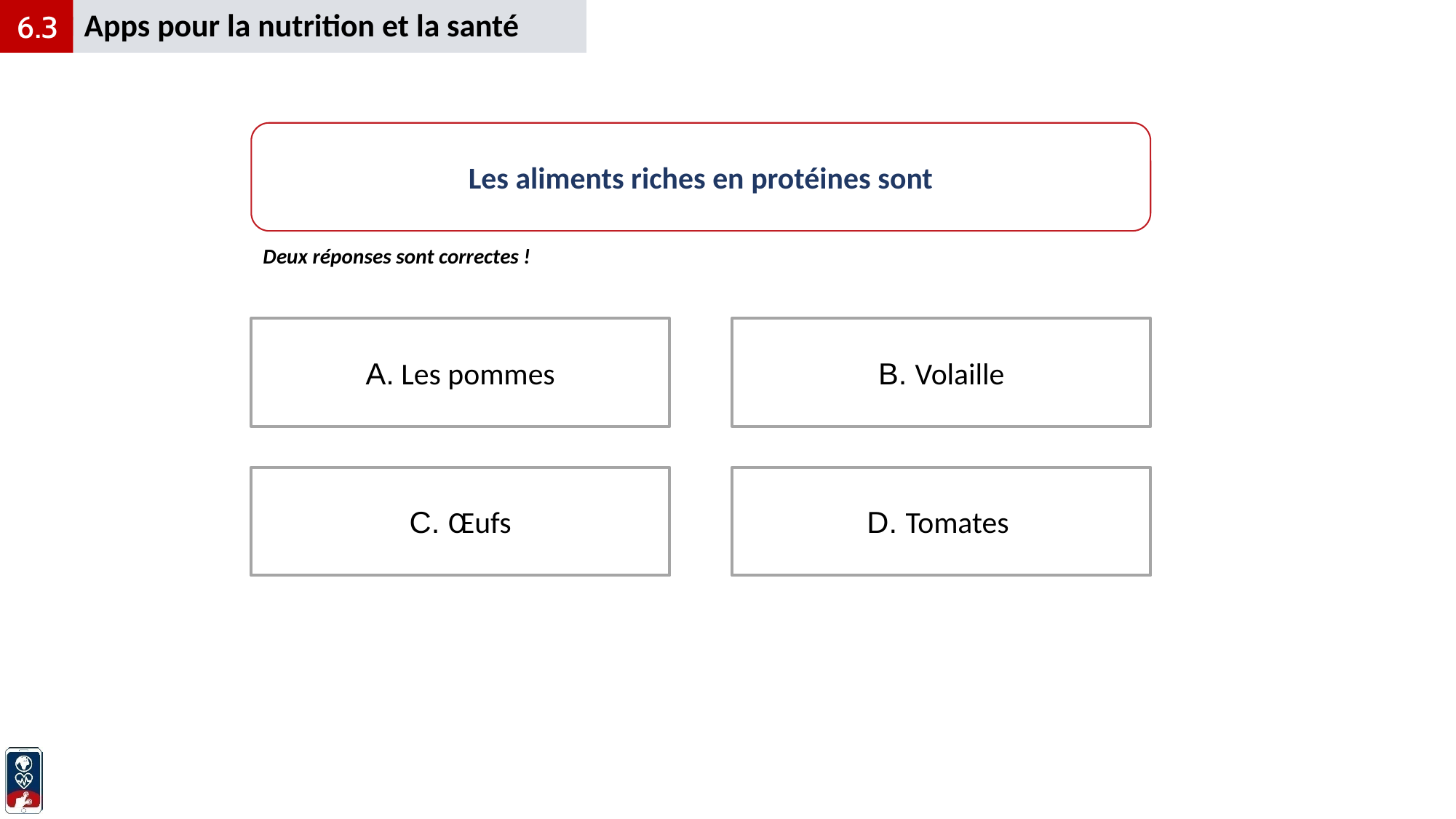

Apps pour la nutrition et la santé
6.3
Les aliments riches en protéines sont
Deux réponses sont correctes !
A. Les pommes
B. Volaille
C. Œufs
D. Tomates